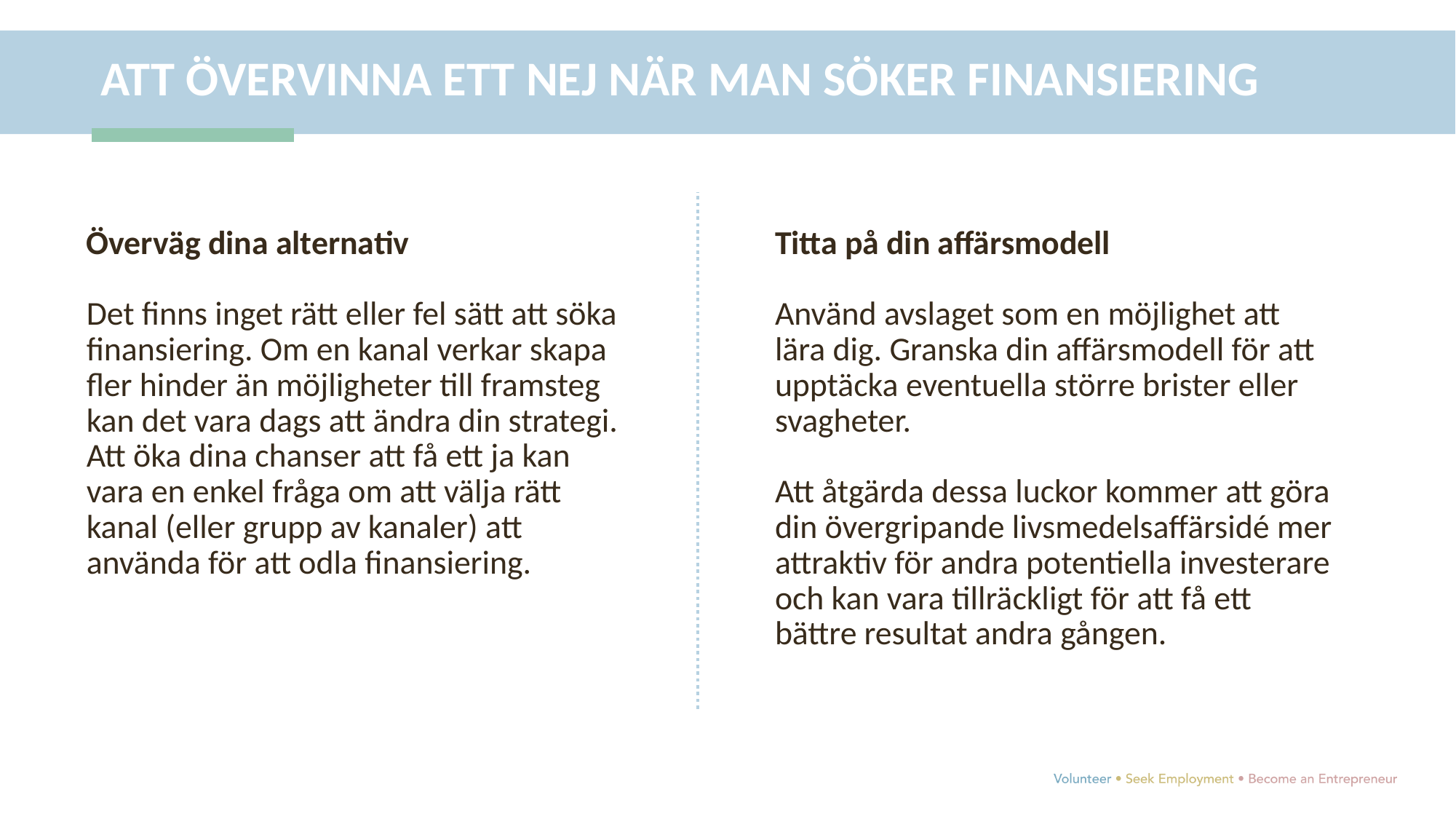

ATT ÖVERVINNA ETT NEJ NÄR MAN SÖKER FINANSIERING
Överväg dina alternativ

Det finns inget rätt eller fel sätt att söka finansiering. Om en kanal verkar skapa fler hinder än möjligheter till framsteg kan det vara dags att ändra din strategi. Att öka dina chanser att få ett ja kan vara en enkel fråga om att välja rätt kanal (eller grupp av kanaler) att använda för att odla finansiering.

Titta på din affärsmodell

Använd avslaget som en möjlighet att lära dig. Granska din affärsmodell för att upptäcka eventuella större brister eller svagheter.

Att åtgärda dessa luckor kommer att göra din övergripande livsmedelsaffärsidé mer attraktiv för andra potentiella investerare och kan vara tillräckligt för att få ett bättre resultat andra gången.